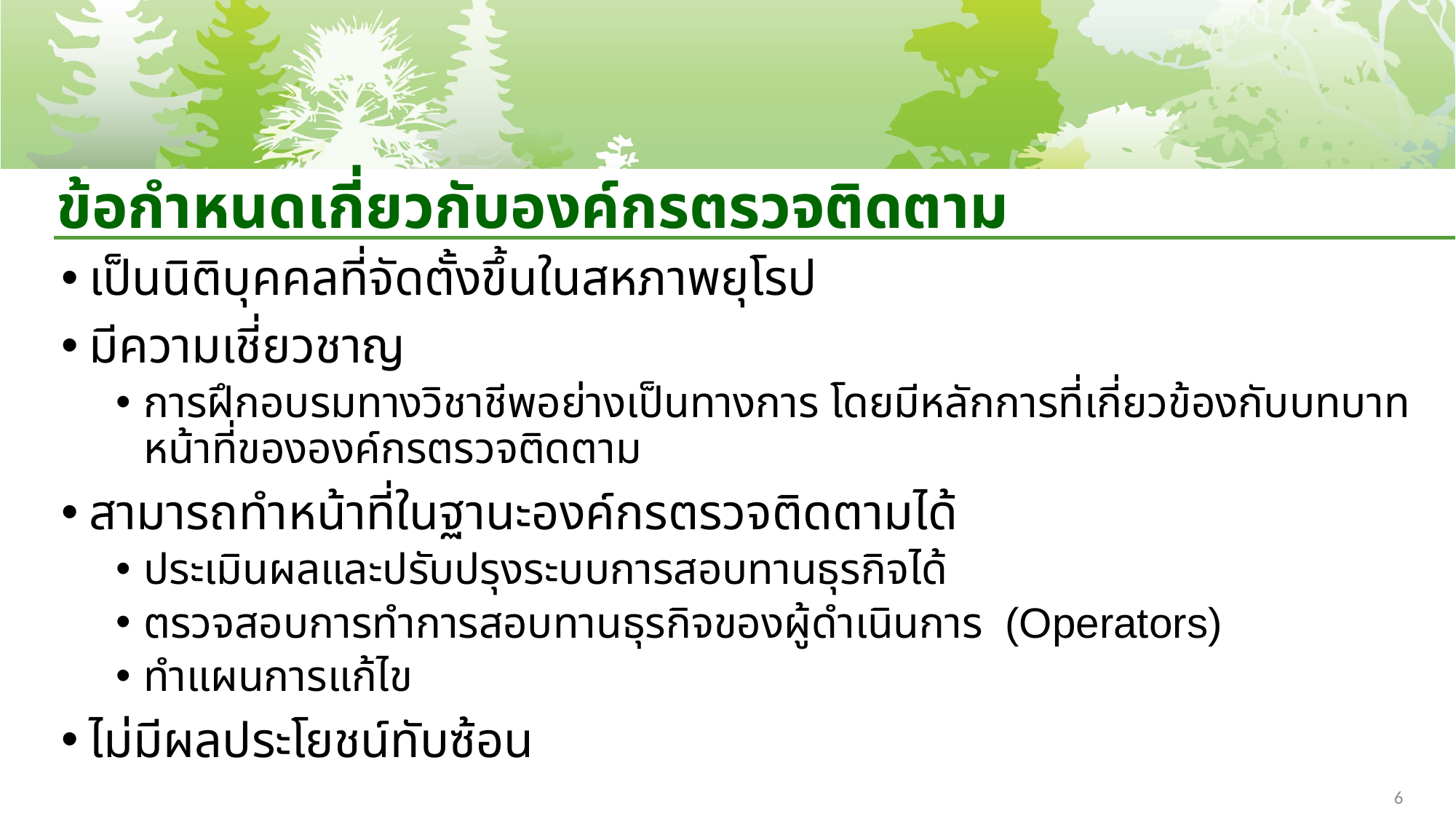

# ข้อกำหนดเกี่ยวกับองค์กรตรวจติดตาม
เป็นนิติบุคคลที่จัดตั้งขึ้นในสหภาพยุโรป
มีความเชี่ยวชาญ
การฝึกอบรมทางวิชาชีพอย่างเป็นทางการ โดยมีหลักการที่เกี่ยวข้องกับบทบาทหน้าที่ขององค์กรตรวจติดตาม
สามารถทำหน้าที่ในฐานะองค์กรตรวจติดตามได้
ประเมินผลและปรับปรุงระบบการสอบทานธุรกิจได้
ตรวจสอบการทำการสอบทานธุรกิจของผู้ดำเนินการ  (Operators)
ทำแผนการแก้ไข
ไม่มีผลประโยชน์ทับซ้อน
6